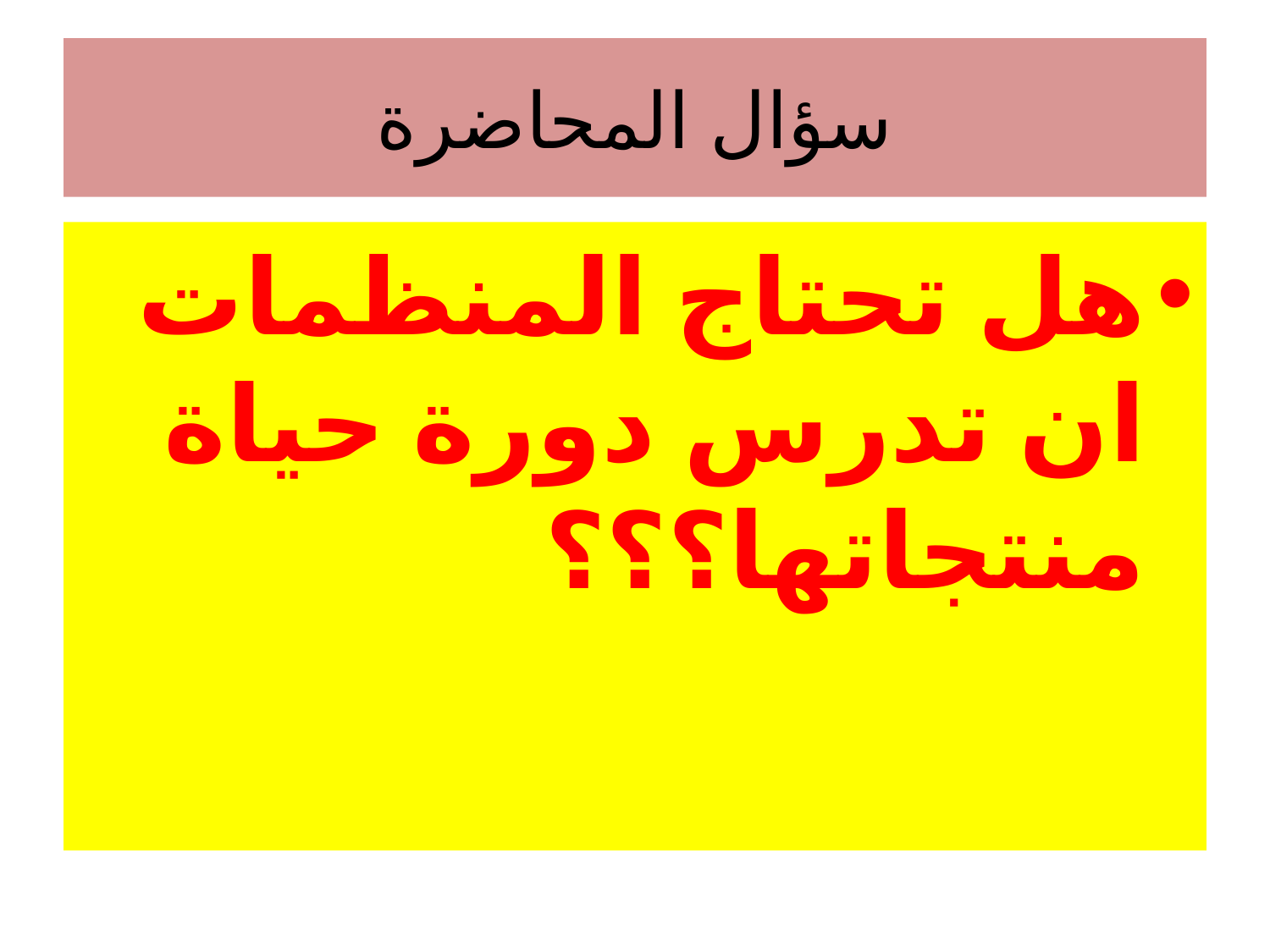

# سؤال المحاضرة
هل تحتاج المنظمات ان تدرس دورة حياة منتجاتها؟؟؟